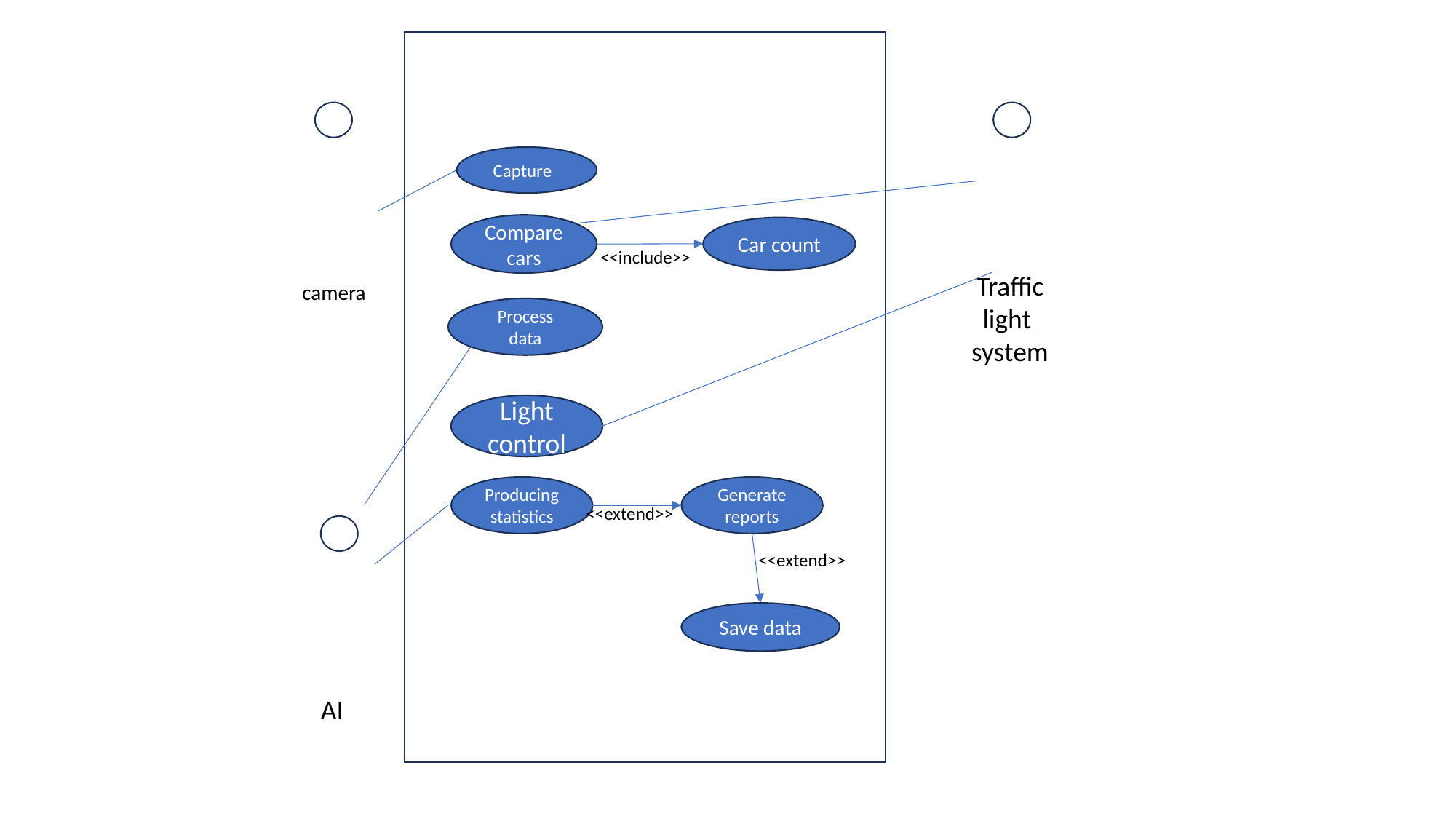

Capture
Compare cars
Car count
<<include>>
Traffic light
system
camera
Process
data
Light control
Producing statistics
Generate reports
<<extend>>

<<extend>>
Save data
AI